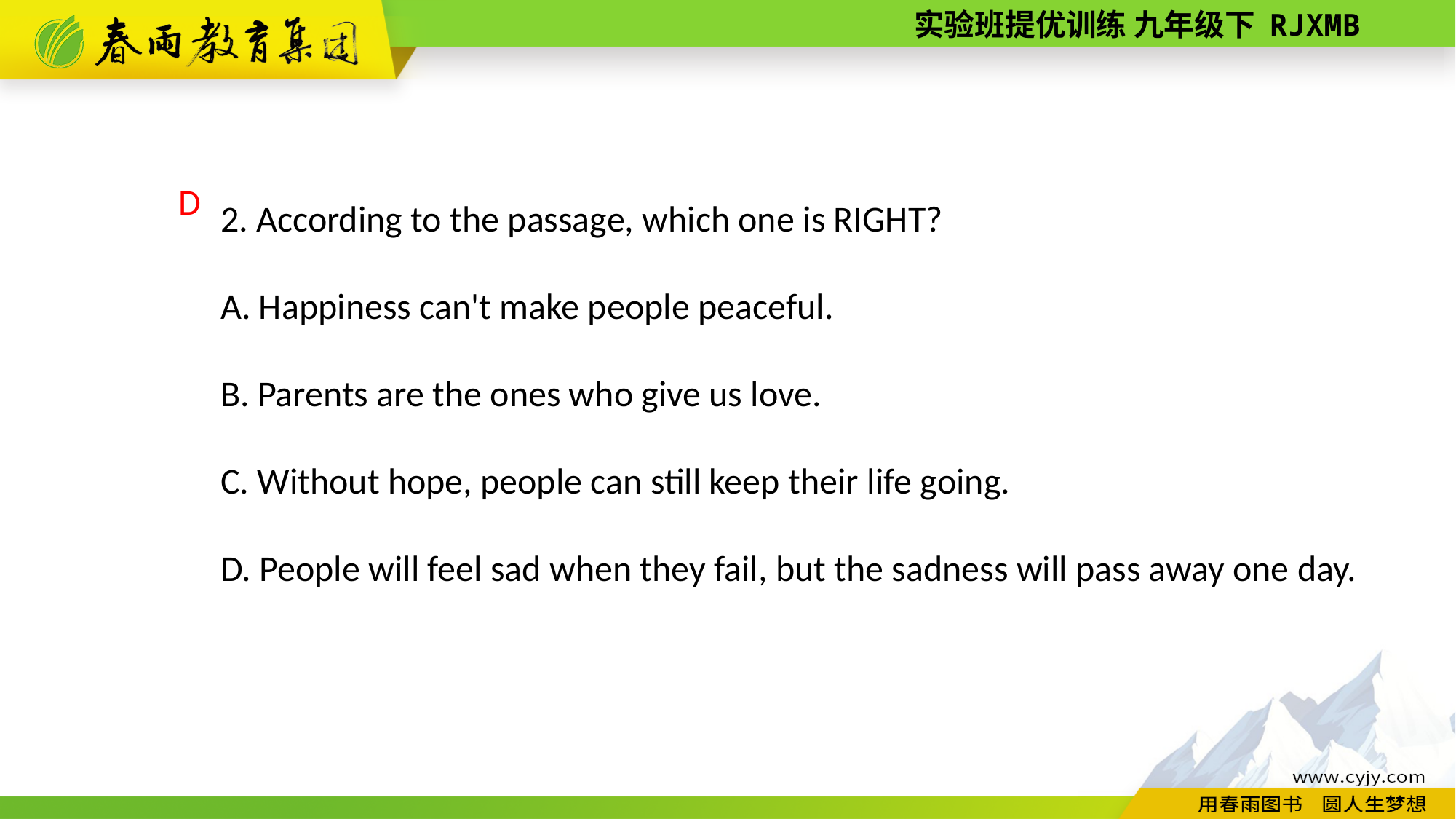

2. According to the passage, which one is RIGHT?
A. Happiness can't make people peaceful.
B. Parents are the ones who give us love.
C. Without hope, people can still keep their life going.
D. People will feel sad when they fail, but the sadness will pass away one day.
 D